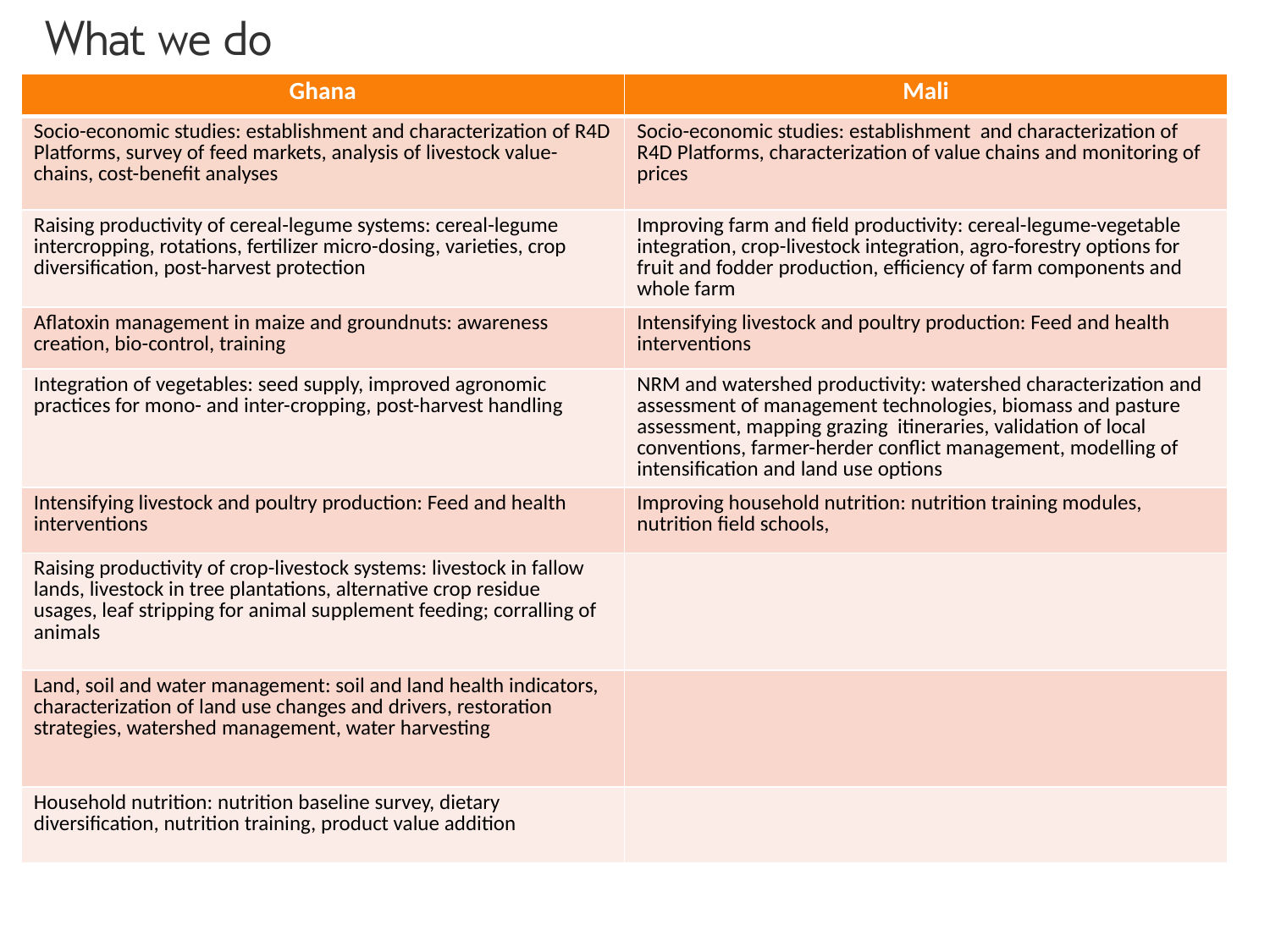

# What we do
| Ghana | Mali |
| --- | --- |
| Socio-economic studies: establishment and characterization of R4D Platforms, survey of feed markets, analysis of livestock value-chains, cost-benefit analyses | Socio-economic studies: establishment and characterization of R4D Platforms, characterization of value chains and monitoring of prices |
| Raising productivity of cereal-legume systems: cereal-legume intercropping, rotations, fertilizer micro-dosing, varieties, crop diversification, post-harvest protection | Improving farm and field productivity: cereal-legume-vegetable integration, crop-livestock integration, agro-forestry options for fruit and fodder production, efficiency of farm components and whole farm |
| Aflatoxin management in maize and groundnuts: awareness creation, bio-control, training | Intensifying livestock and poultry production: Feed and health interventions |
| Integration of vegetables: seed supply, improved agronomic practices for mono- and inter-cropping, post-harvest handling | NRM and watershed productivity: watershed characterization and assessment of management technologies, biomass and pasture assessment, mapping grazing itineraries, validation of local conventions, farmer-herder conflict management, modelling of intensification and land use options |
| Intensifying livestock and poultry production: Feed and health interventions | Improving household nutrition: nutrition training modules, nutrition field schools, |
| Raising productivity of crop-livestock systems: livestock in fallow lands, livestock in tree plantations, alternative crop residue usages, leaf stripping for animal supplement feeding; corralling of animals |  |
| Land, soil and water management: soil and land health indicators, characterization of land use changes and drivers, restoration strategies, watershed management, water harvesting |  |
| Household nutrition: nutrition baseline survey, dietary diversification, nutrition training, product value addition |  |